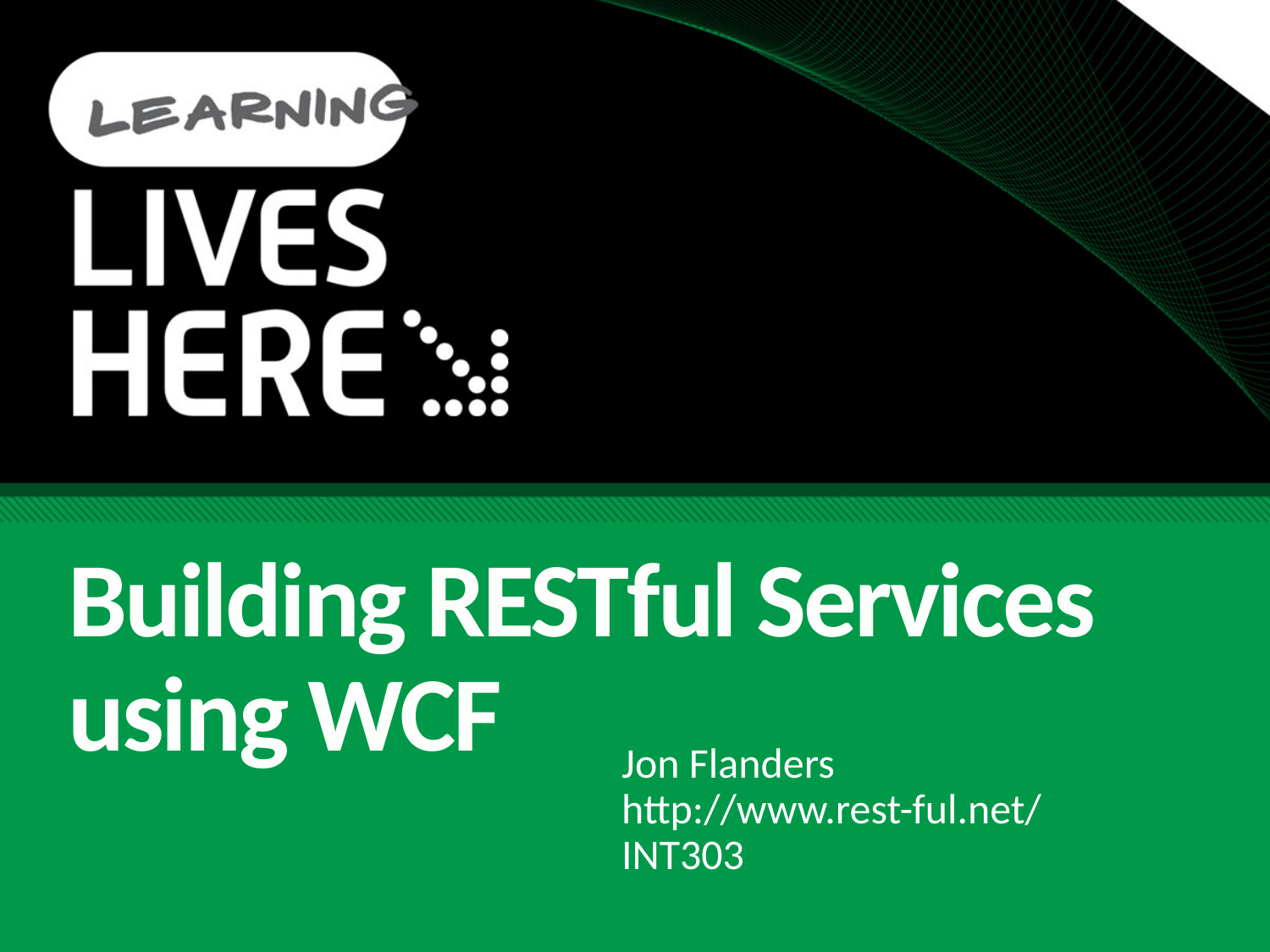

# Building RESTful Services using WCF
Jon Flanders
http://www.rest-ful.net/
INT303